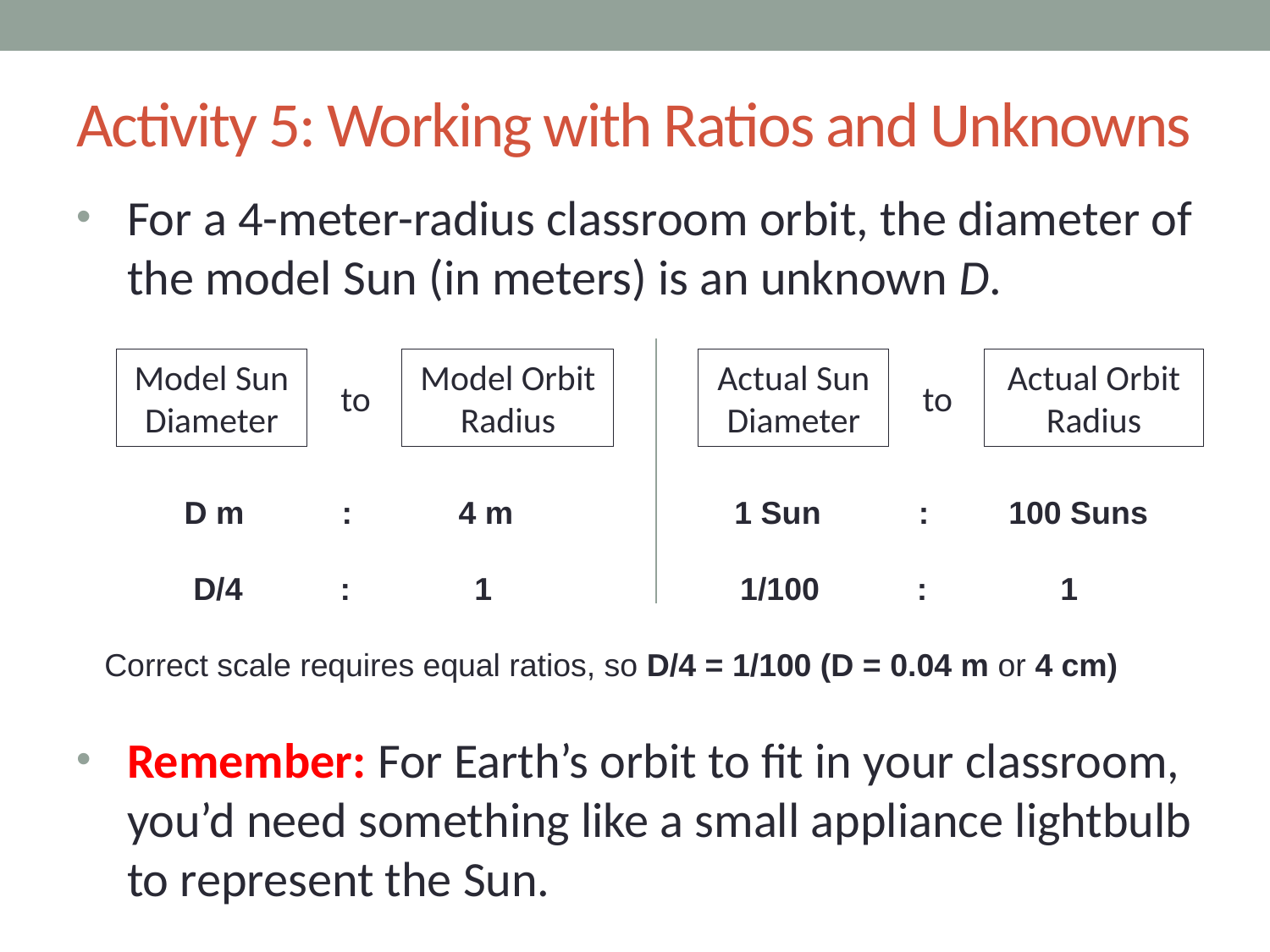

# Activity 5: Working with Ratios and Unknowns
For a 4-meter-radius classroom orbit, the diameter of the model Sun (in meters) is an unknown D.

Remember: For Earth’s orbit to fit in your classroom, you’d need something like a small appliance lightbulb to represent the Sun.
Model Sun
Diameter
Model Orbit
Radius
Actual Sun
Diameter
Actual Orbit
Radius
to
to
           D m           :            4 m                         1 Sun           :         100 Suns

            D/4           :              1                            1/100           :               1

  Correct scale requires equal ratios, so D/4 = 1/100 (D = 0.04 m or 4 cm)